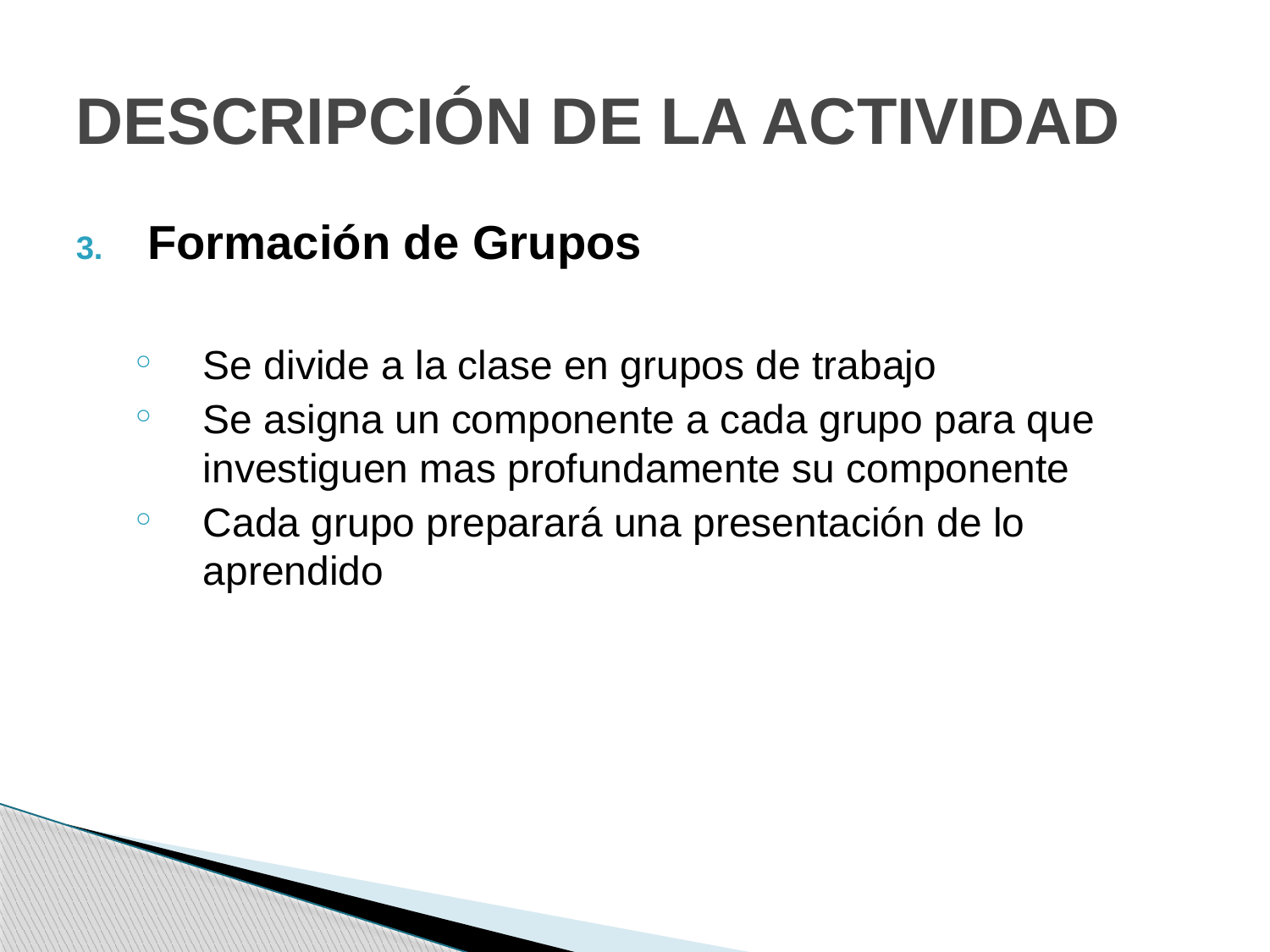

# DESCRIPCIÓN DE LA ACTIVIDAD
Formación de Grupos

Se divide a la clase en grupos de trabajo
Se asigna un componente a cada grupo para que investiguen mas profundamente su componente
Cada grupo preparará una presentación de lo aprendido